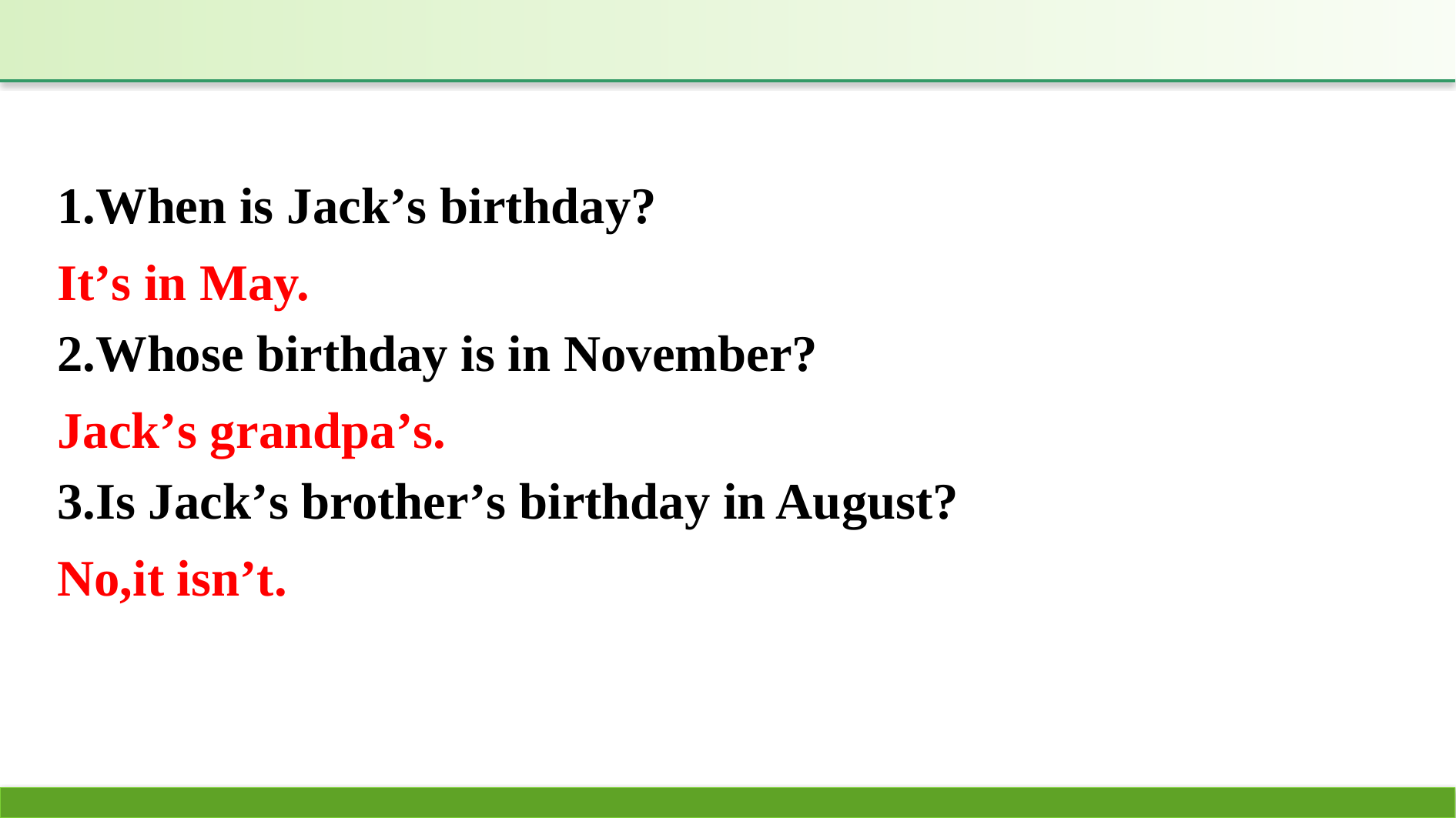

1.When is Jack’s birthday?

2.Whose birthday is in November?

3.Is Jack’s brother’s birthday in August?
It’s in May.

Jack’s grandpa’s.

No,it isn’t.